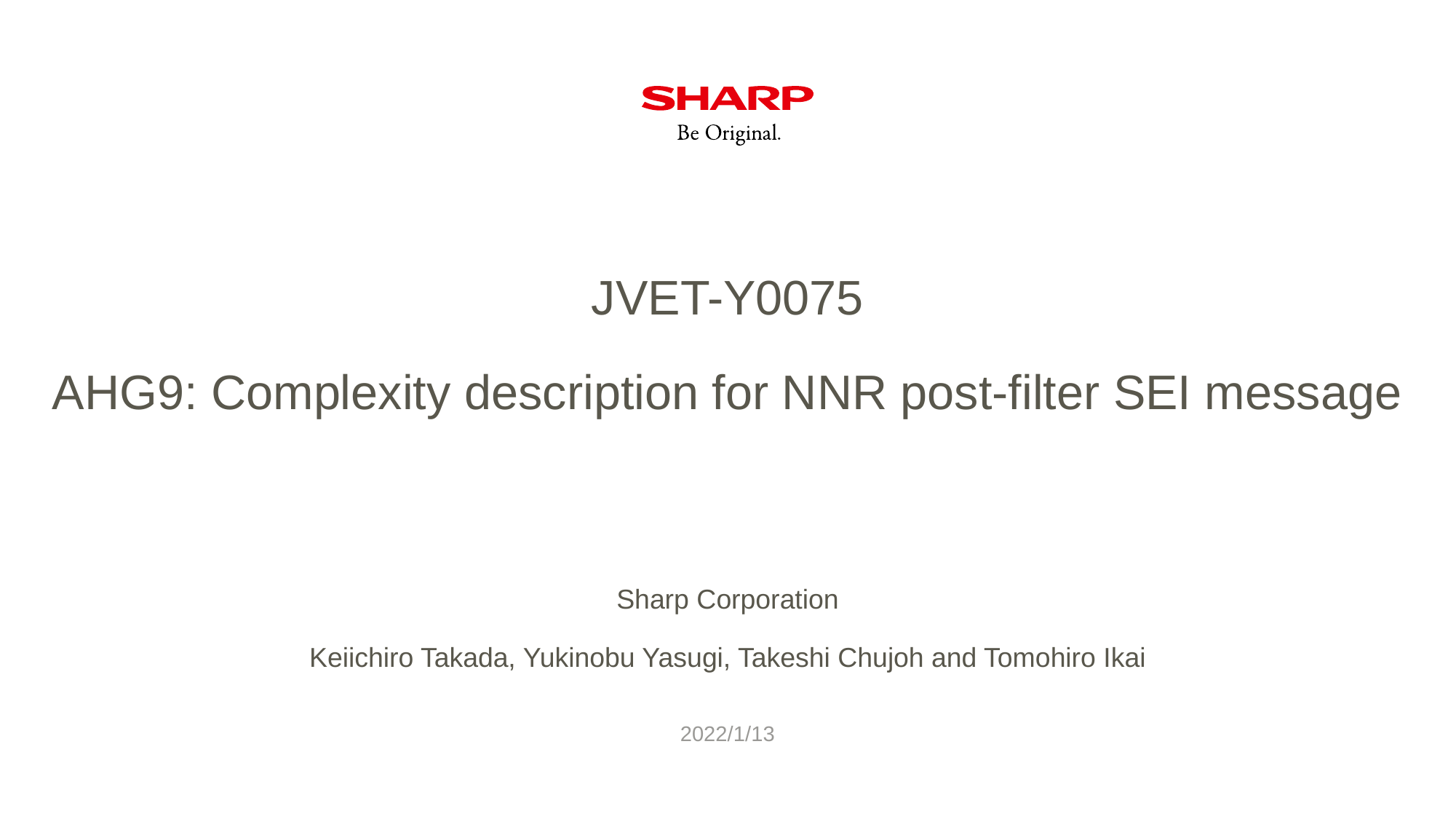

JVET-Y0075
# AHG9: Complexity description for NNR post-filter SEI message
Sharp Corporation
Keiichiro Takada, Yukinobu Yasugi, Takeshi Chujoh and Tomohiro Ikai
2022/1/13